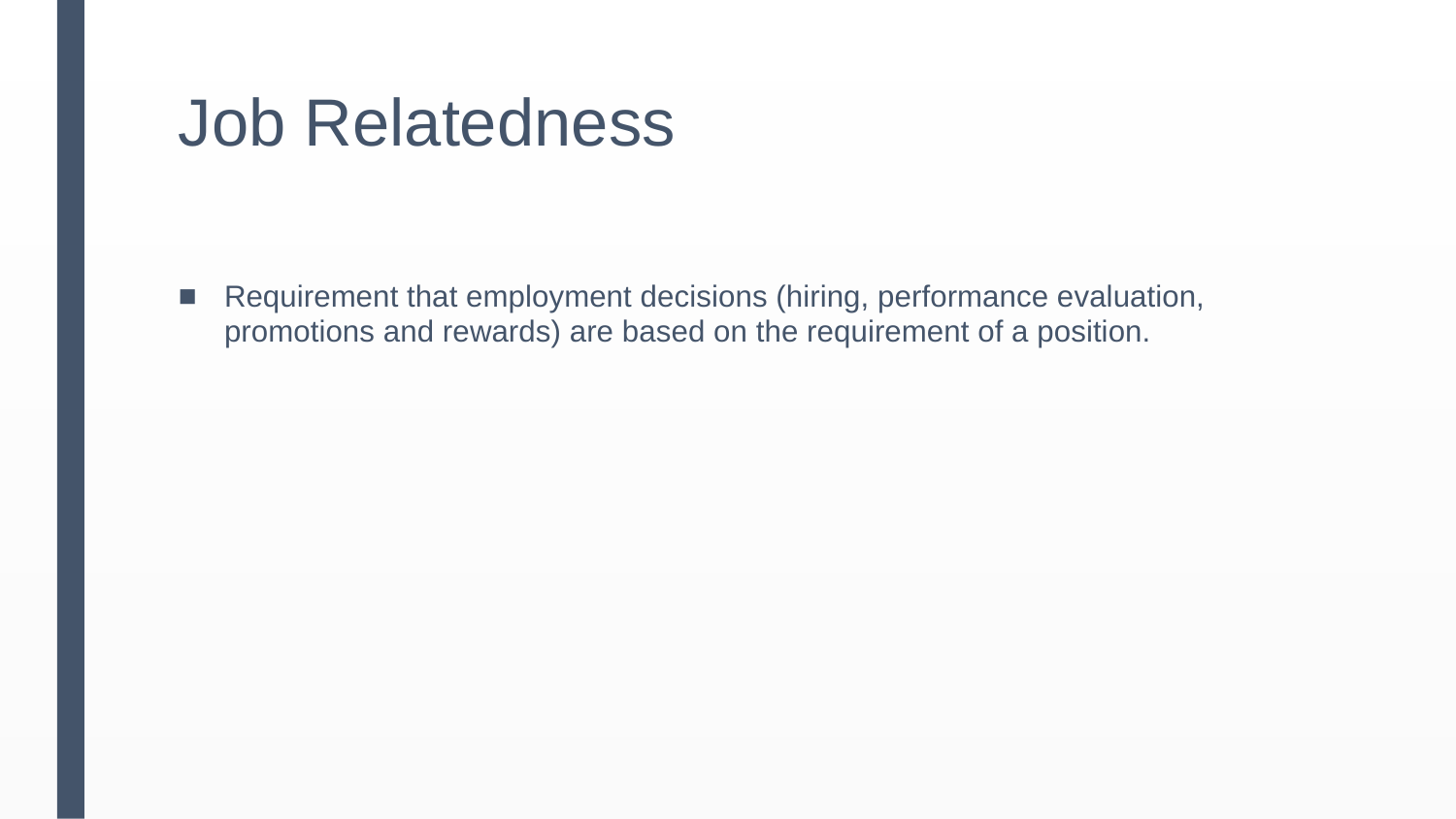

# Job Relatedness
Requirement that employment decisions (hiring, performance evaluation, promotions and rewards) are based on the requirement of a position.